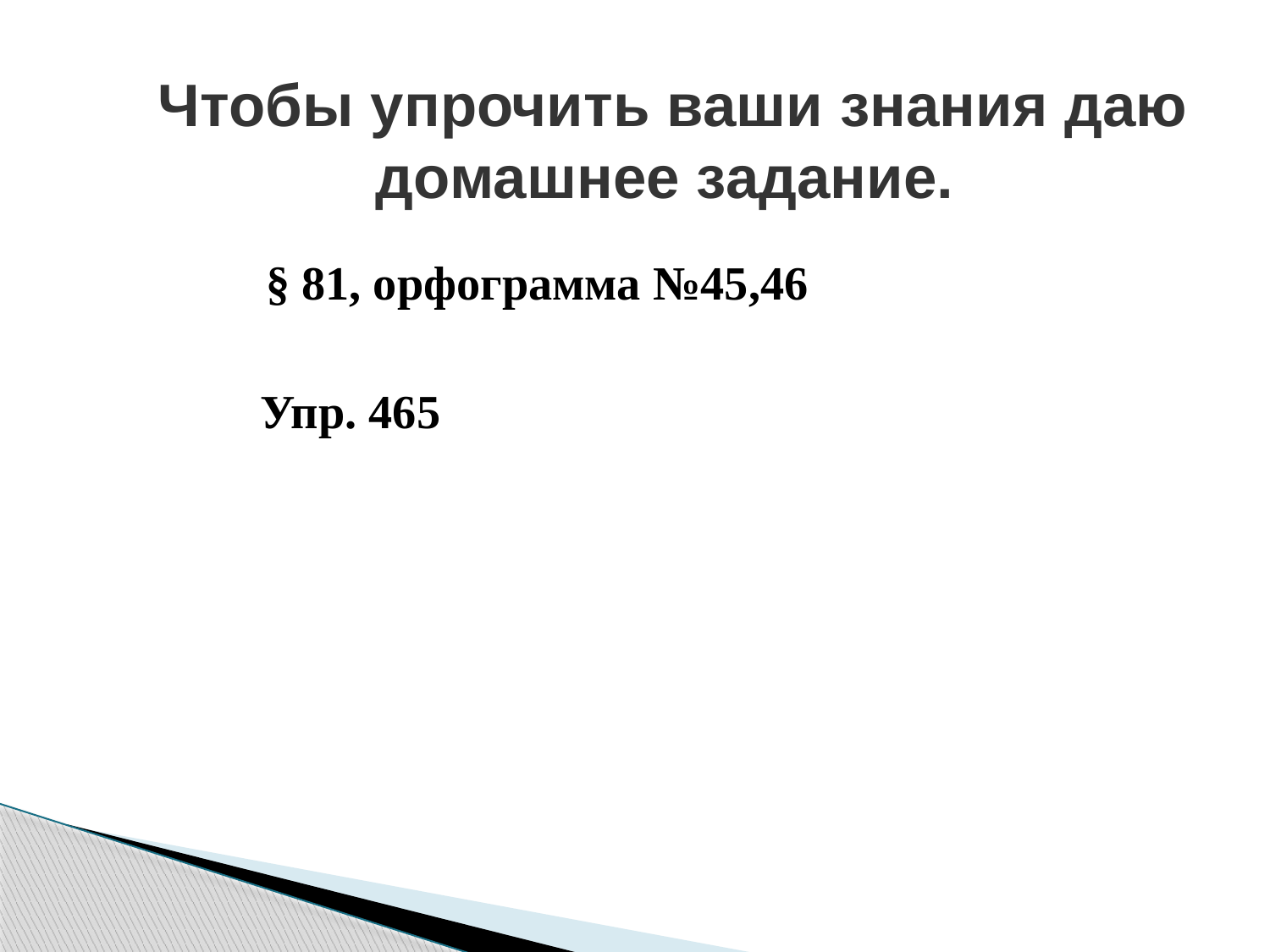

# Чтобы упрочить ваши знания даю домашнее задание.
    § 81, орфограмма №45,46

    Упр. 465